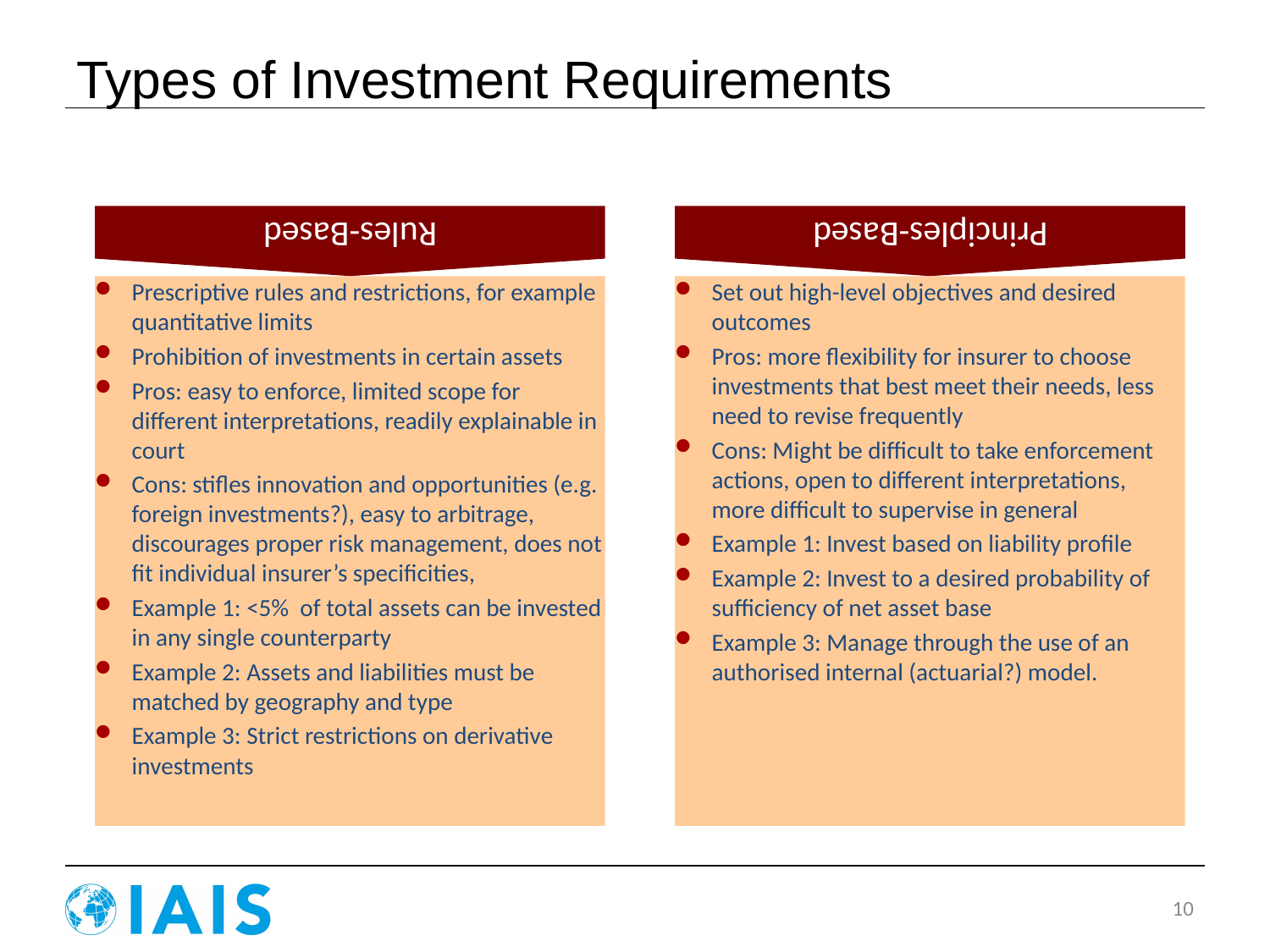

Rules-Based
Principles-Based
# Types of Investment Requirements
Prescriptive rules and restrictions, for example quantitative limits
Prohibition of investments in certain assets
Pros: easy to enforce, limited scope for different interpretations, readily explainable in court
Cons: stifles innovation and opportunities (e.g. foreign investments?), easy to arbitrage, discourages proper risk management, does not fit individual insurer’s specificities,
Example 1: <5%  of total assets can be invested in any single counterparty
Example 2: Assets and liabilities must be matched by geography and type
Example 3: Strict restrictions on derivative investments

Set out high-level objectives and desired outcomes
Pros: more flexibility for insurer to choose investments that best meet their needs, less need to revise frequently
Cons: Might be difficult to take enforcement actions, open to different interpretations, more difficult to supervise in general
Example 1: Invest based on liability profile
Example 2: Invest to a desired probability of sufficiency of net asset base
Example 3: Manage through the use of an authorised internal (actuarial?) model.

10